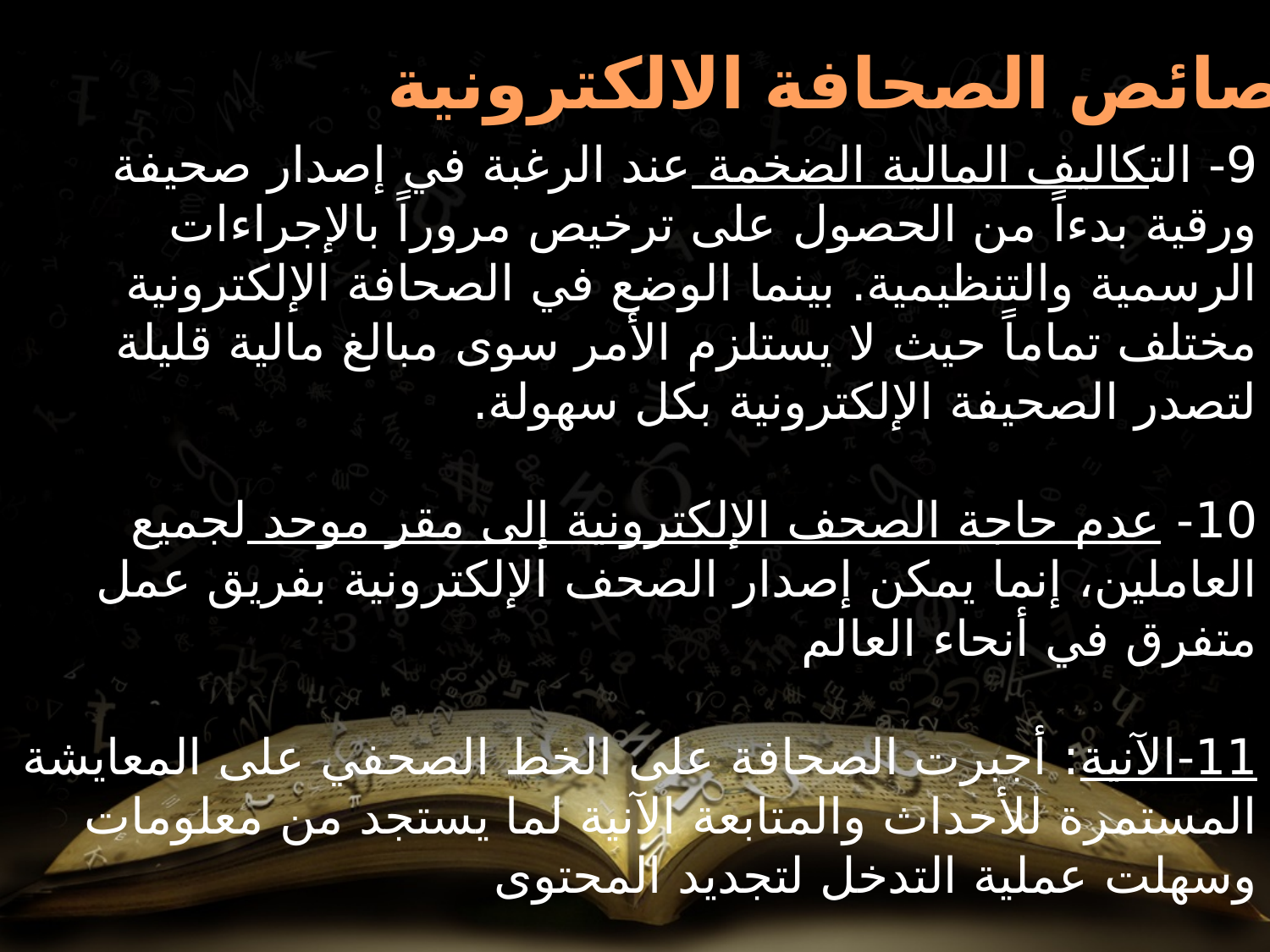

خصائص الصحافة الالكترونية:
9- التكاليف المالية الضخمة عند الرغبة في إصدار صحيفة ورقية بدءاً من الحصول على ترخيص مروراً بالإجراءات الرسمية والتنظيمية. بينما الوضع في الصحافة الإلكترونية مختلف تماماً حيث لا يستلزم الأمر سوى مبالغ مالية قليلة لتصدر الصحيفة الإلكترونية بكل سهولة.

10- عدم حاجة الصحف الإلكترونية إلى مقر موحد لجميع العاملين، إنما يمكن إصدار الصحف الإلكترونية بفريق عمل متفرق في أنحاء العالم

11-الآنية: أجبرت الصحافة على الخط الصحفي على المعايشة المستمرة للأحداث والمتابعة الآنية لما يستجد من معلومات وسهلت عملية التدخل لتجديد المحتوى